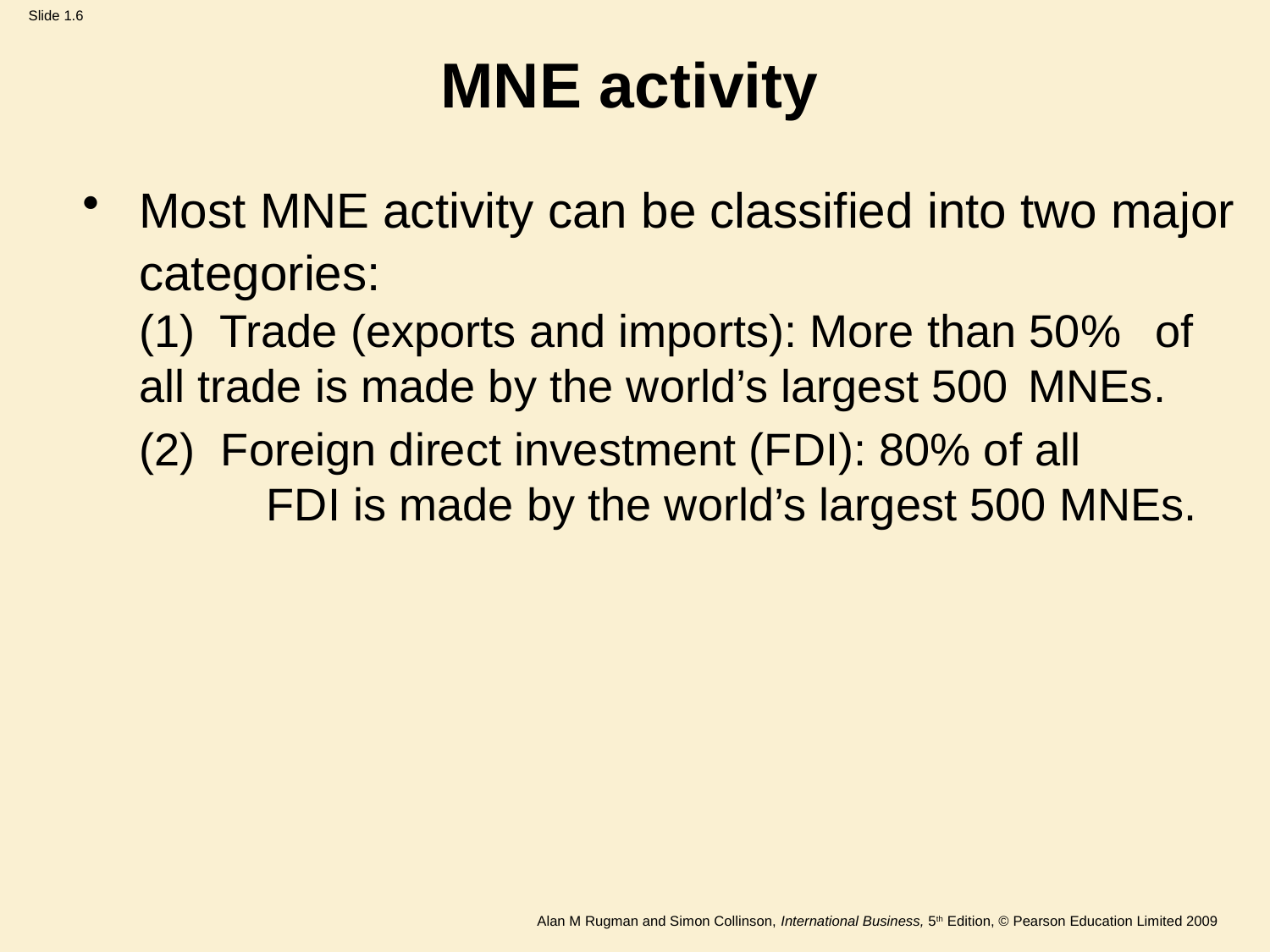

MNE activity
Most MNE activity can be classified into two major categories:
(1)  Trade (exports and imports): More than 50% 	of all trade is made by the world’s largest 500 	MNEs.
(2)  Foreign direct investment (FDI): 80% of all 		FDI is made by the world’s largest 500 MNEs.